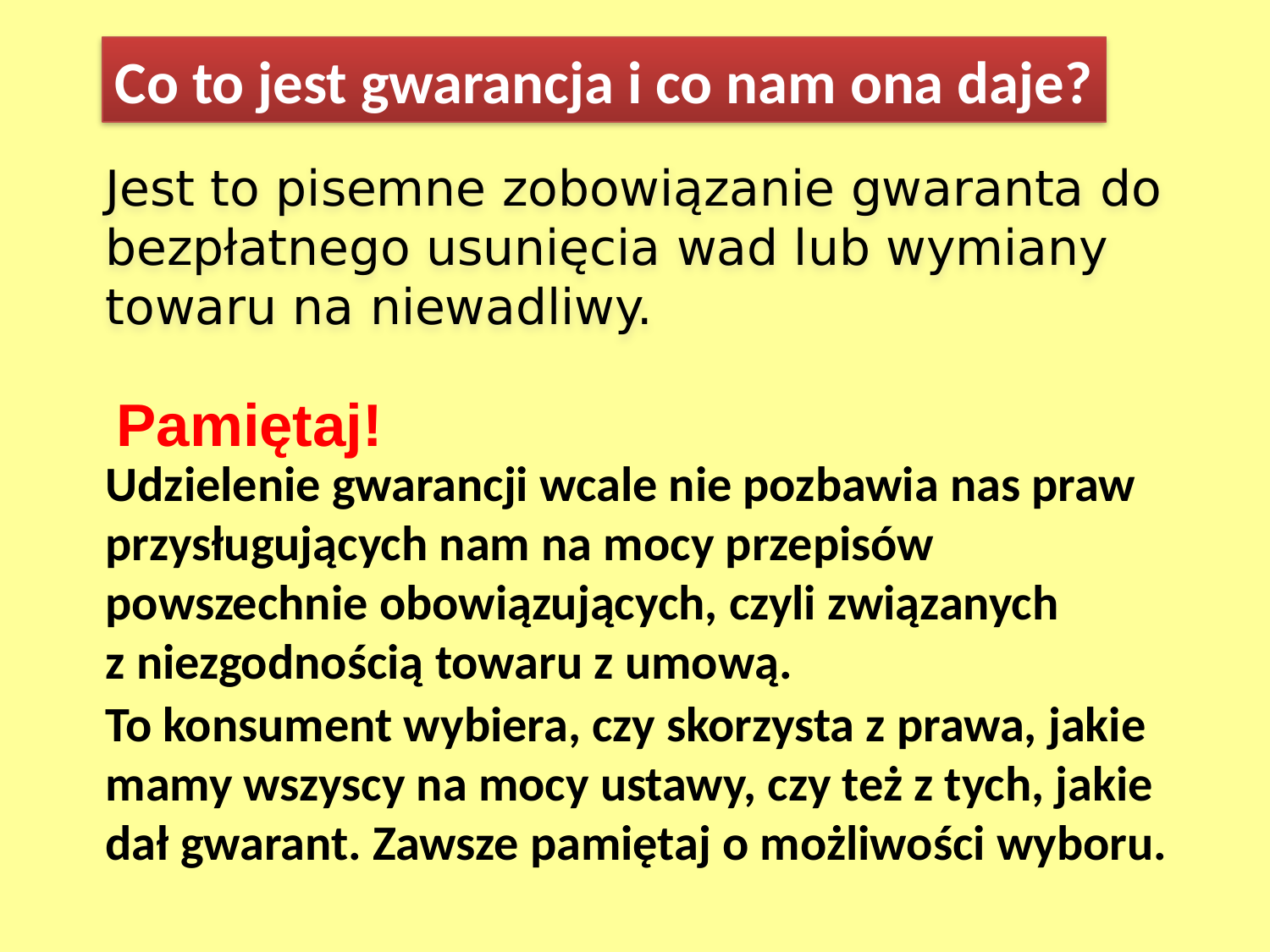

Co to jest gwarancja i co nam ona daje?
Jest to pisemne zobowiązanie gwaranta do bezpłatnego usunięcia wad lub wymiany towaru na niewadliwy.
Pamiętaj!
Udzielenie gwarancji wcale nie pozbawia nas praw przysługujących nam na mocy przepisów powszechnie obowiązujących, czyli związanych
z niezgodnością towaru z umową.
To konsument wybiera, czy skorzysta z prawa, jakie mamy wszyscy na mocy ustawy, czy też z tych, jakie dał gwarant. Zawsze pamiętaj o możliwości wyboru.